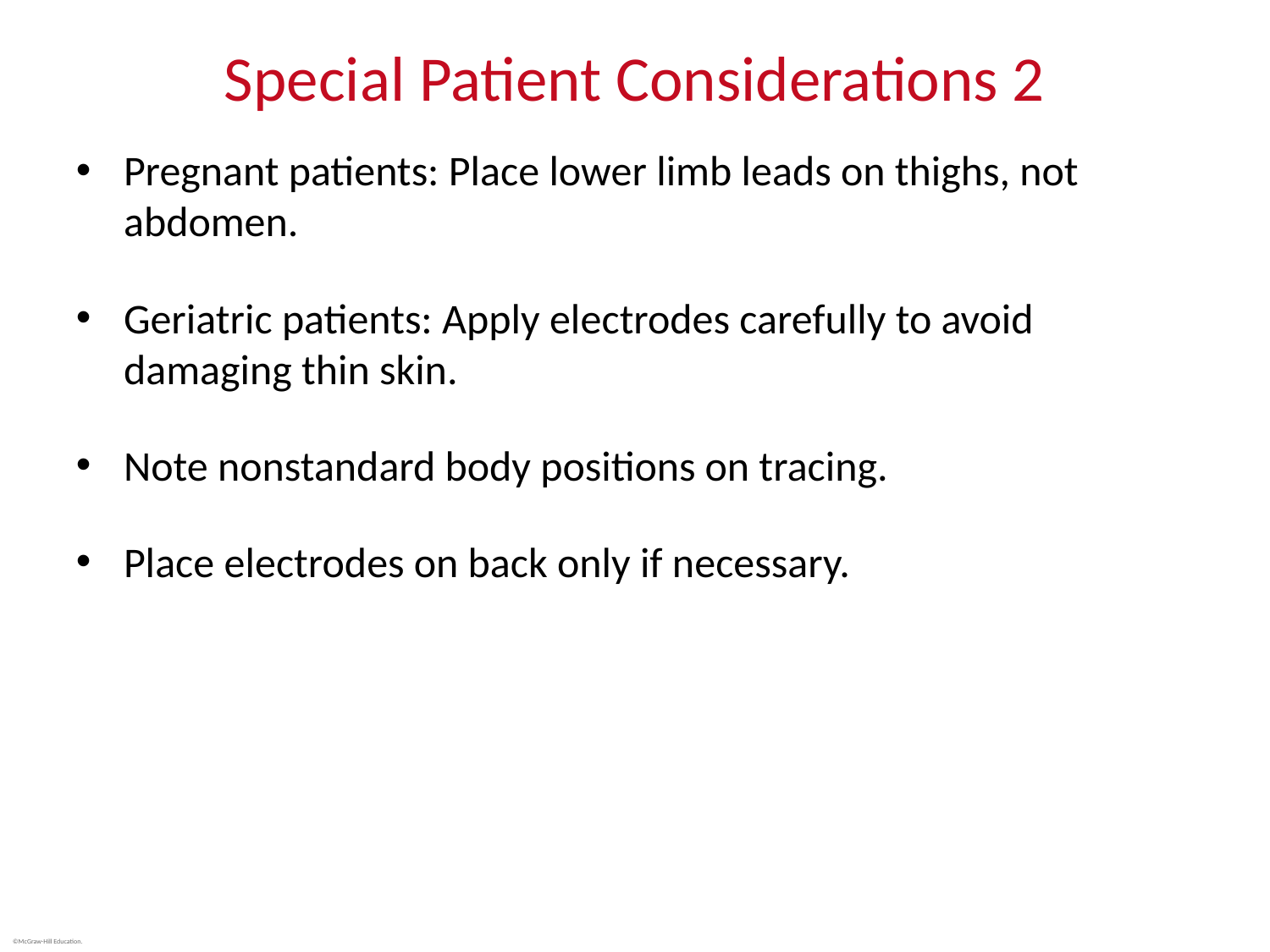

# Special Patient Considerations 2
Pregnant patients: Place lower limb leads on thighs, not abdomen.
Geriatric patients: Apply electrodes carefully to avoid damaging thin skin.
Note nonstandard body positions on tracing.
Place electrodes on back only if necessary.